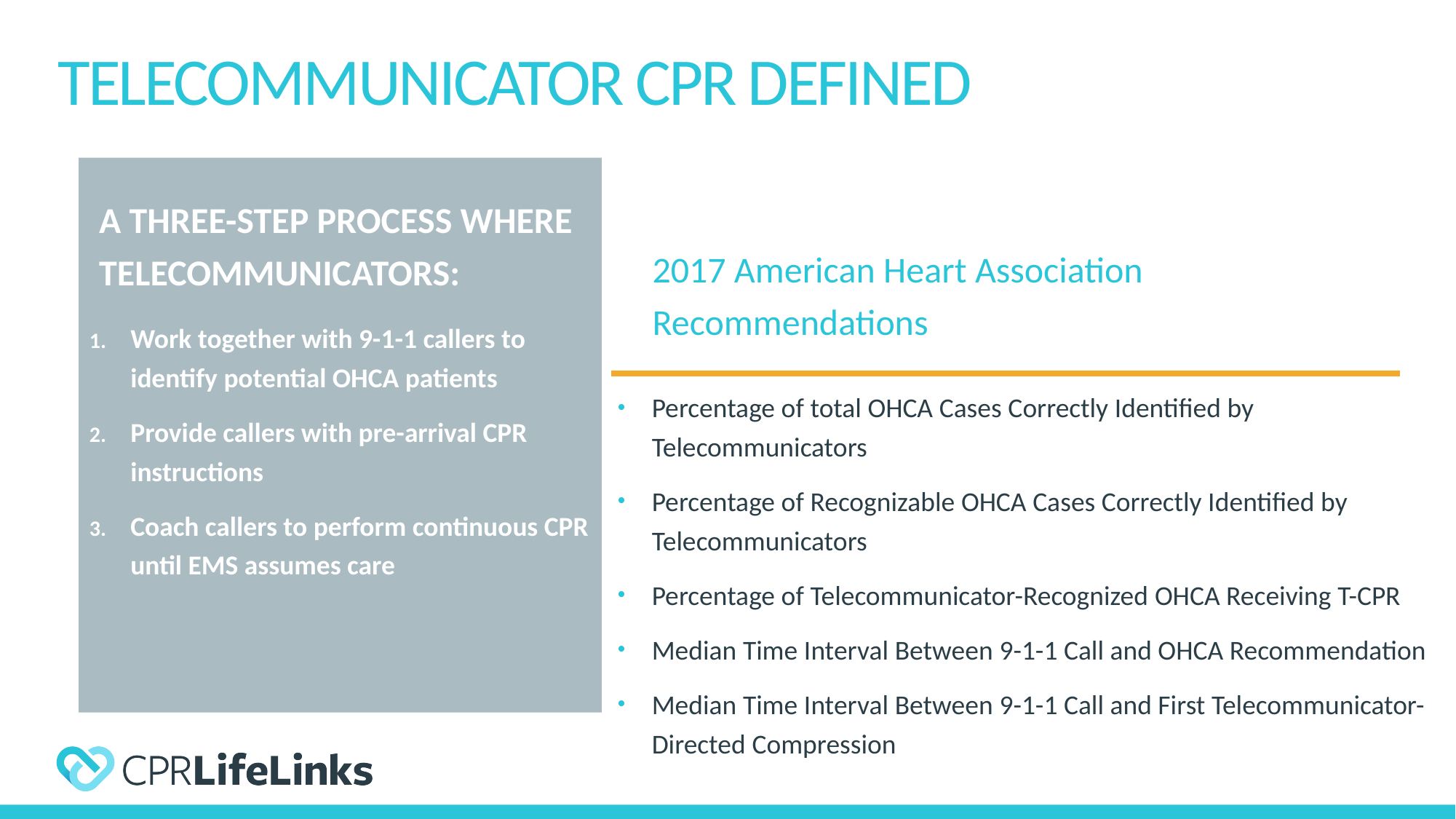

TELECOMMUNICATOR CPR DEFINED

A THREE-STEP PROCESS WHERE TELECOMMUNICATORS:
2017 American Heart Association Recommendations
Work together with 9-1-1 callers to identify potential OHCA patients
Provide callers with pre-arrival CPR instructions
Coach callers to perform continuous CPR until EMS assumes care

Percentage of total OHCA Cases Correctly Identified by Telecommunicators
Percentage of Recognizable OHCA Cases Correctly Identified by Telecommunicators
Percentage of Telecommunicator-Recognized OHCA Receiving T-CPR
Median Time Interval Between 9-1-1 Call and OHCA Recommendation
Median Time Interval Between 9-1-1 Call and First Telecommunicator-Directed Compression